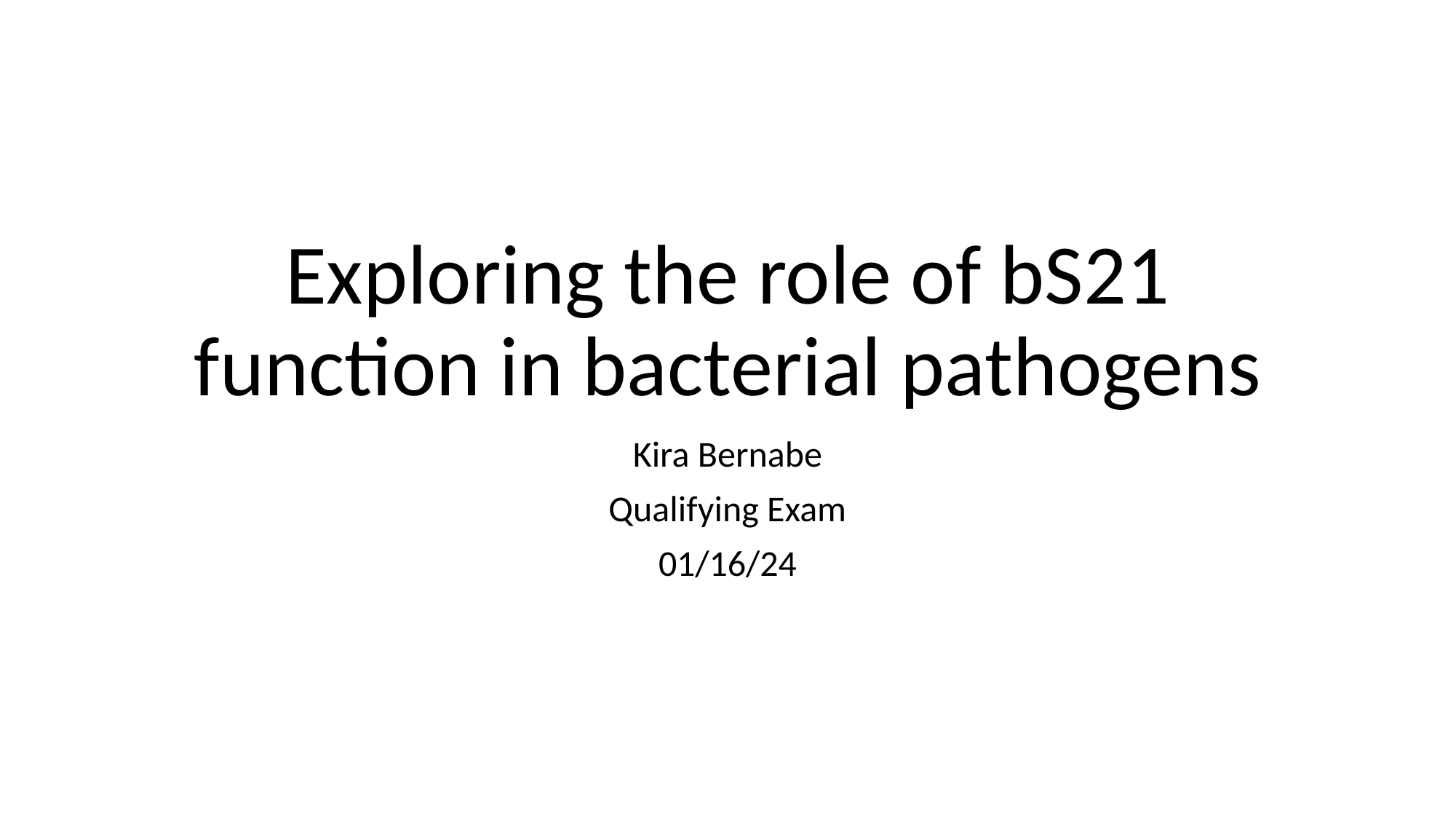

# Exploring the role of bS21 function in bacterial pathogens
Kira Bernabe
Qualifying Exam
01/16/24